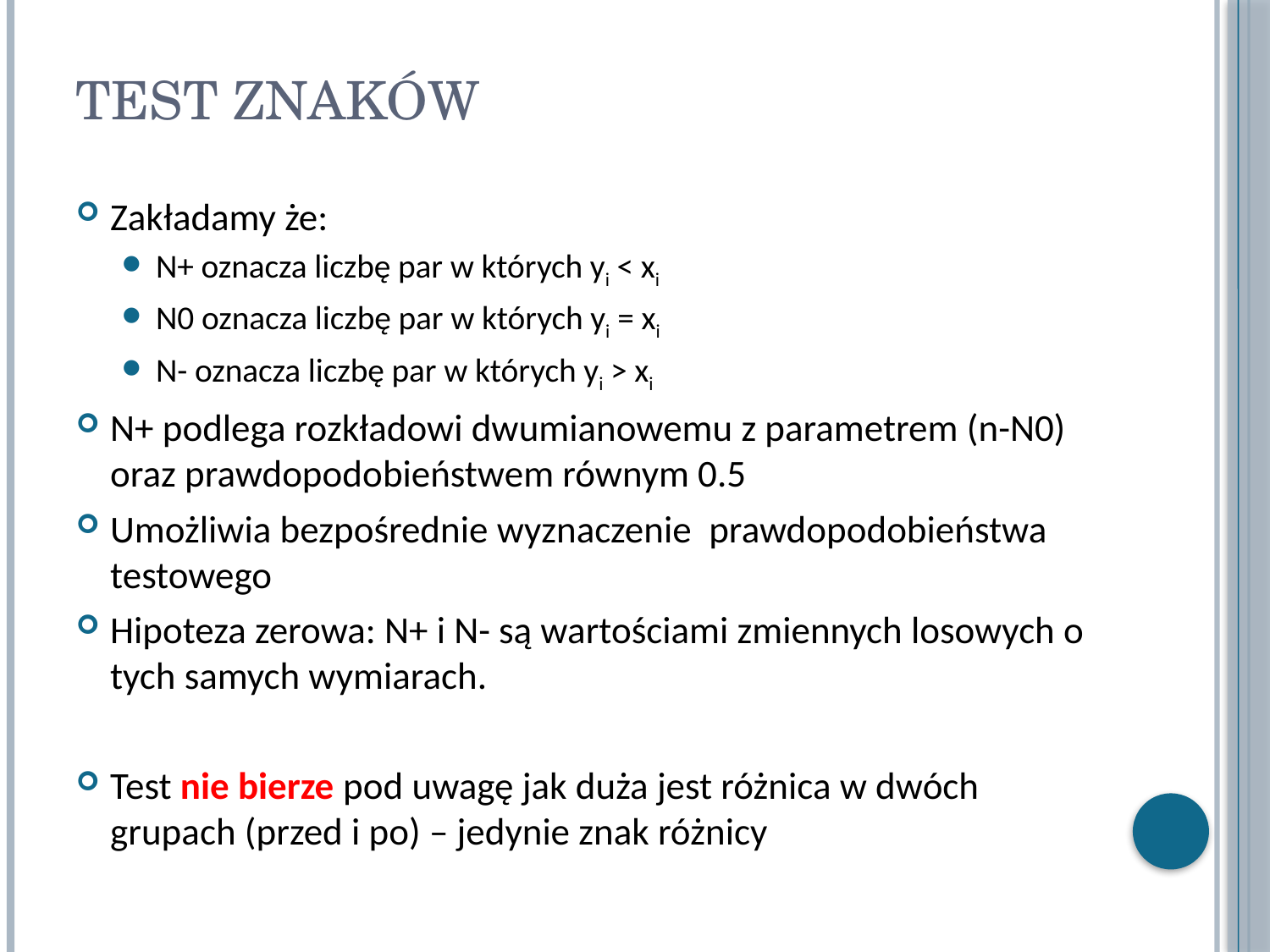

# Test znaków
Zakładamy że:
N+ oznacza liczbę par w których yi < xi
N0 oznacza liczbę par w których yi = xi
N- oznacza liczbę par w których yi > xi
N+ podlega rozkładowi dwumianowemu z parametrem (n-N0) oraz prawdopodobieństwem równym 0.5
Umożliwia bezpośrednie wyznaczenie  prawdopodobieństwa testowego
Hipoteza zerowa: N+ i N- są wartościami zmiennych losowych o tych samych wymiarach.

Test nie bierze pod uwagę jak duża jest różnica w dwóch grupach (przed i po) – jedynie znak różnicy